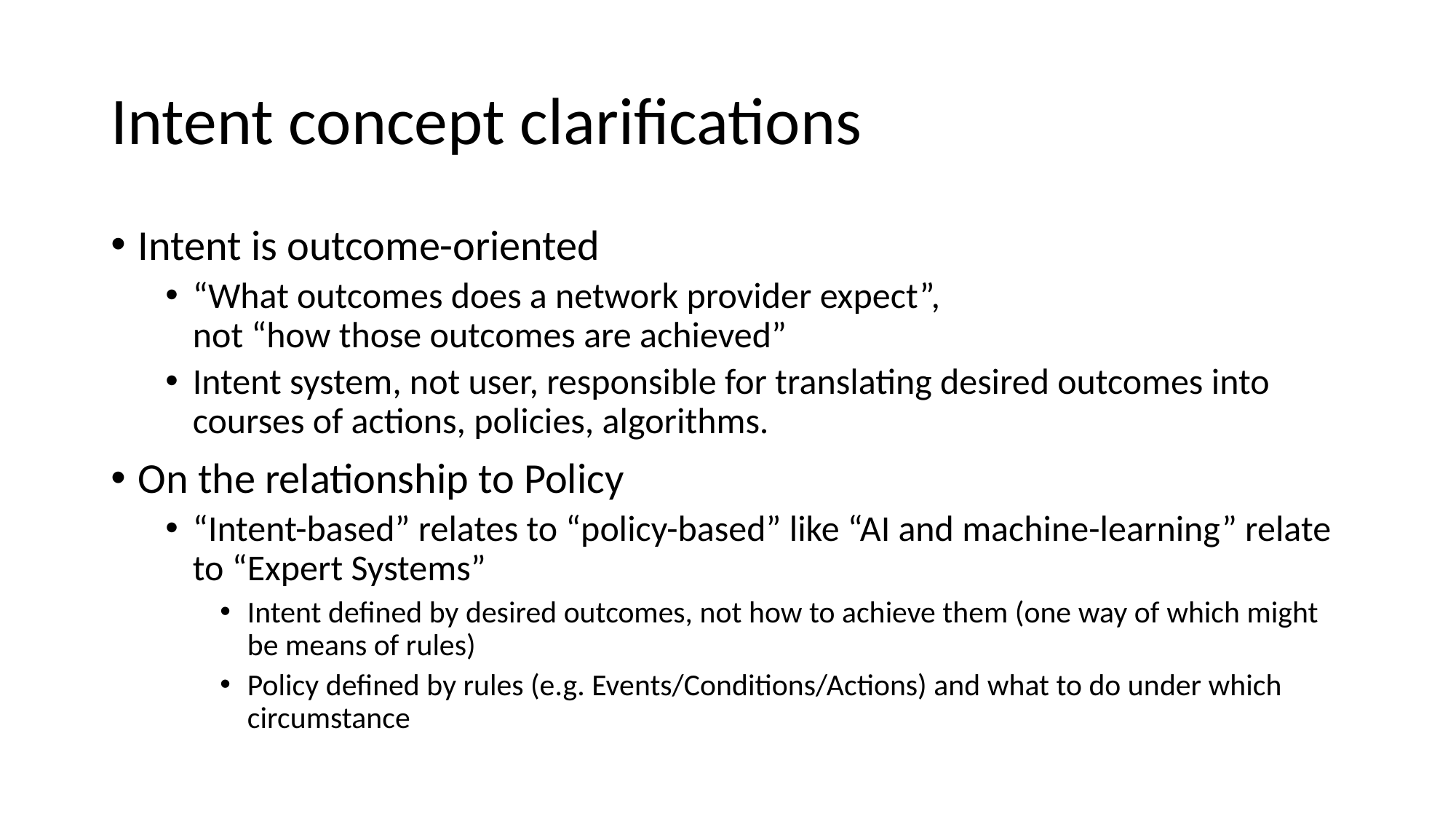

# Intent concept clarifications
Intent is outcome-oriented
“What outcomes does a network provider expect”,
not “how those outcomes are achieved”
Intent system, not user, responsible for translating desired outcomes into courses of actions, policies, algorithms.
On the relationship to Policy
“Intent-based” relates to “policy-based” like “AI and machine-learning” relate to “Expert Systems”
Intent defined by desired outcomes, not how to achieve them (one way of which might be means of rules)
Policy defined by rules (e.g. Events/Conditions/Actions) and what to do under which circumstance